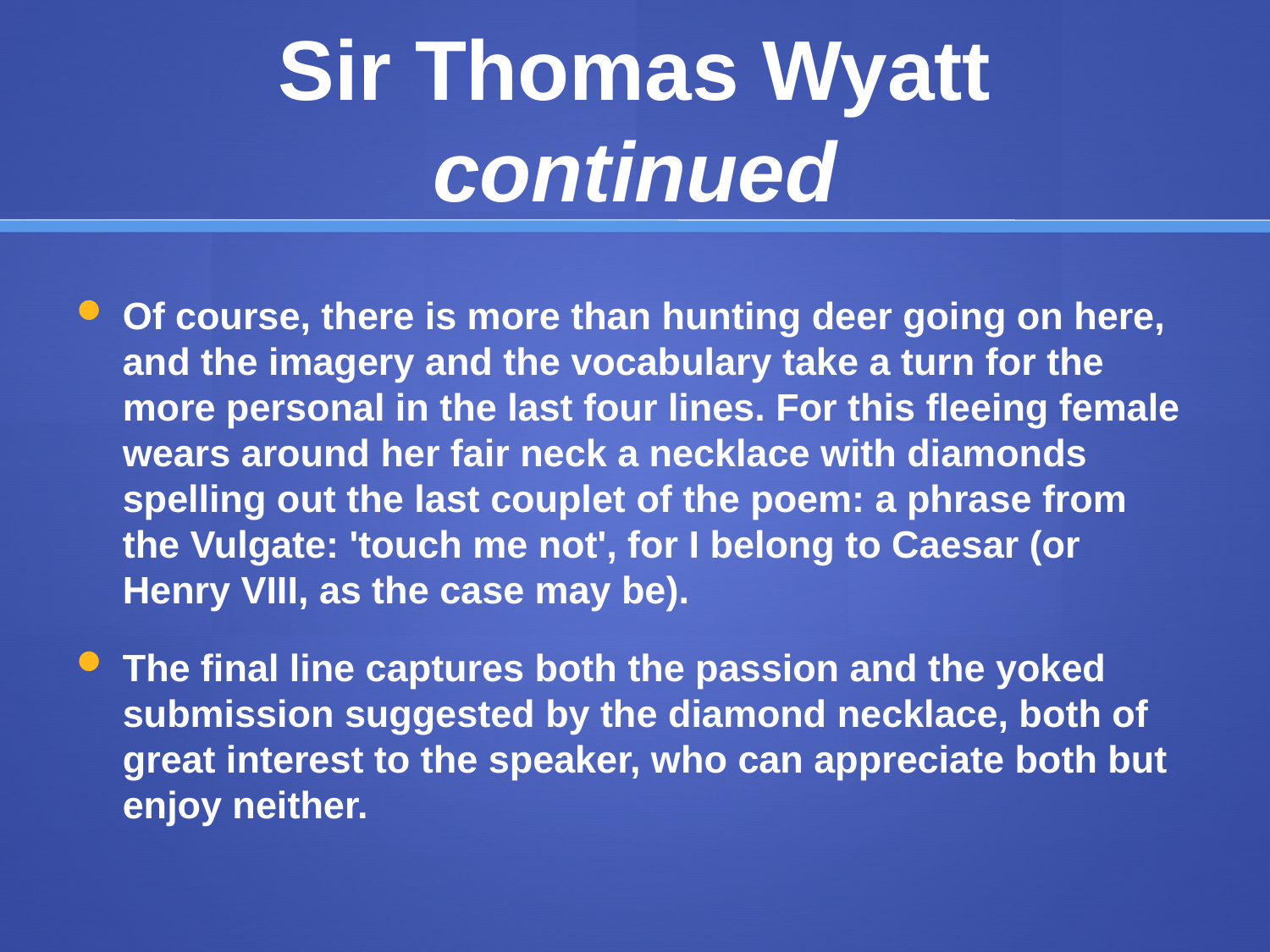

# Sir Thomas Wyatt continued
Of course, there is more than hunting deer going on here, and the imagery and the vocabulary take a turn for the more personal in the last four lines. For this fleeing female  wears around her fair neck a necklace with diamonds spelling out the last couplet of the poem: a phrase from the Vulgate: 'touch me not', for I belong to Caesar (or Henry VIII, as the case may be).
The final line captures both the passion and the yoked submission suggested by the diamond necklace, both of great interest to the speaker, who can appreciate both but enjoy neither.